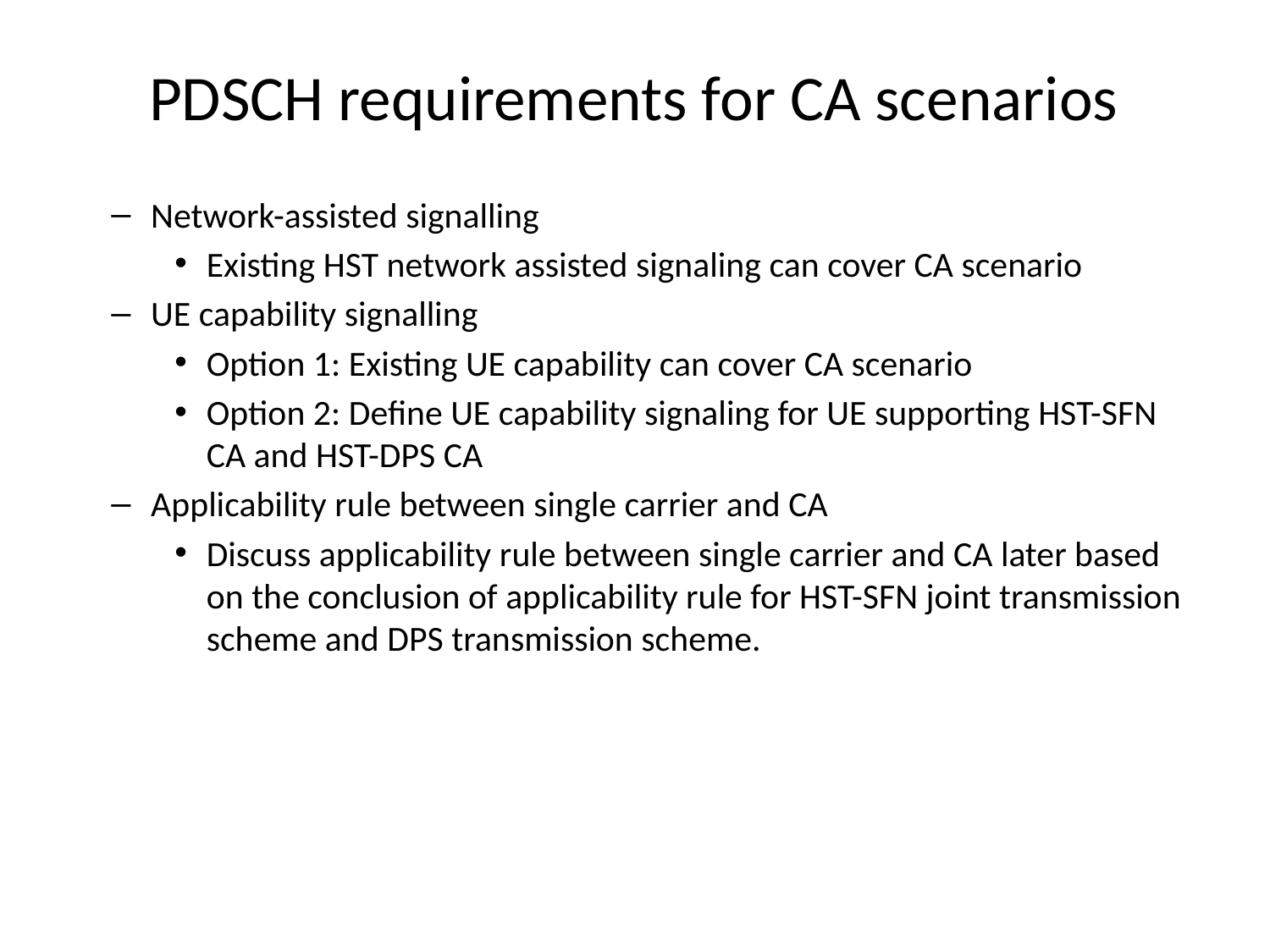

# PDSCH requirements for CA scenarios
Network-assisted signalling
Existing HST network assisted signaling can cover CA scenario
UE capability signalling
Option 1: Existing UE capability can cover CA scenario
Option 2: Define UE capability signaling for UE supporting HST-SFN CA and HST-DPS CA
Applicability rule between single carrier and CA
Discuss applicability rule between single carrier and CA later based on the conclusion of applicability rule for HST-SFN joint transmission scheme and DPS transmission scheme.